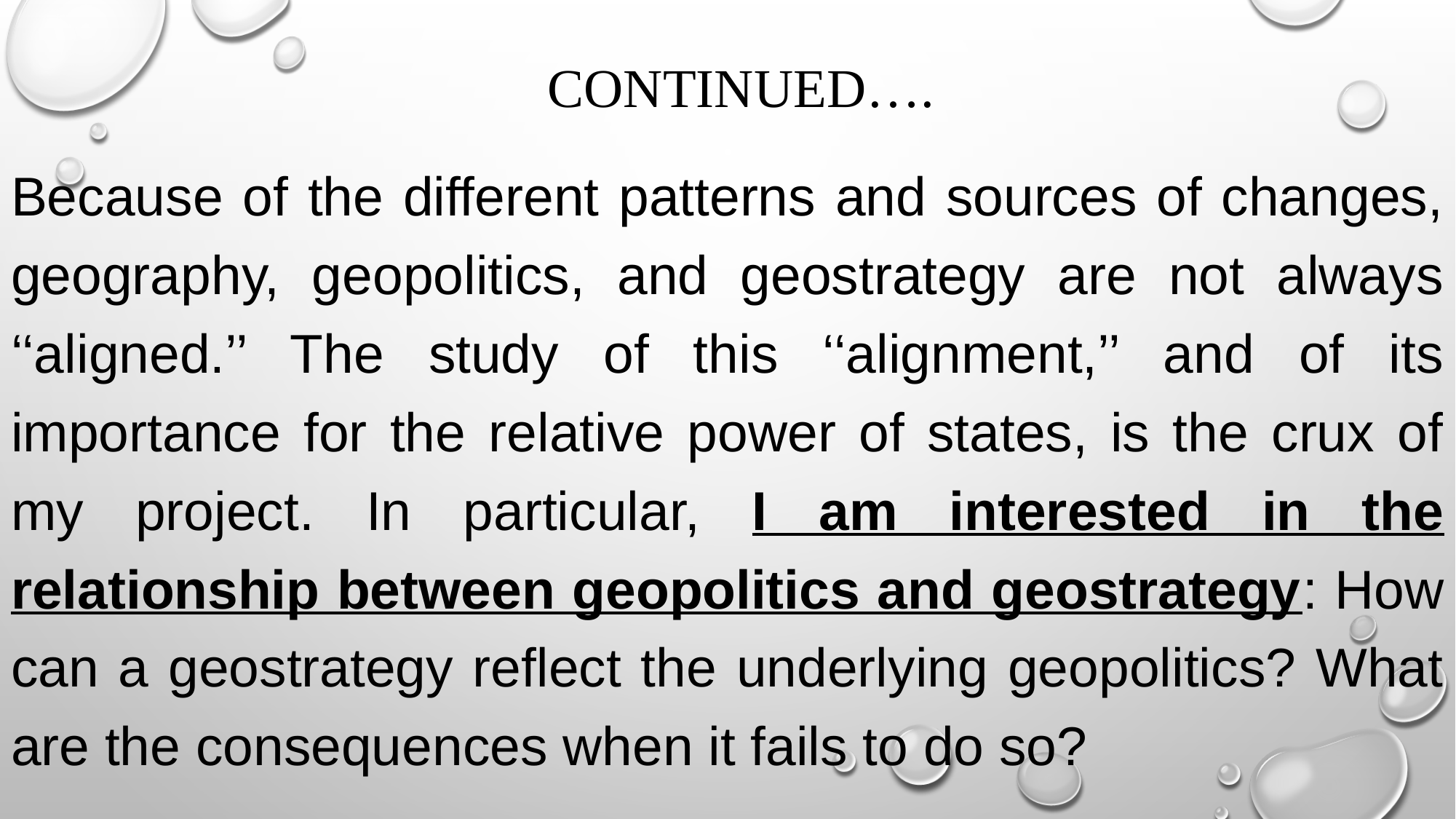

# continued….
Because of the different patterns and sources of changes, geography, geopolitics, and geostrategy are not always ‘‘aligned.’’ The study of this ‘‘alignment,’’ and of its importance for the relative power of states, is the crux of my project. In particular, I am interested in the relationship between geopolitics and geostrategy: How can a geostrategy reﬂect the underlying geopolitics? What are the consequences when it fails to do so?